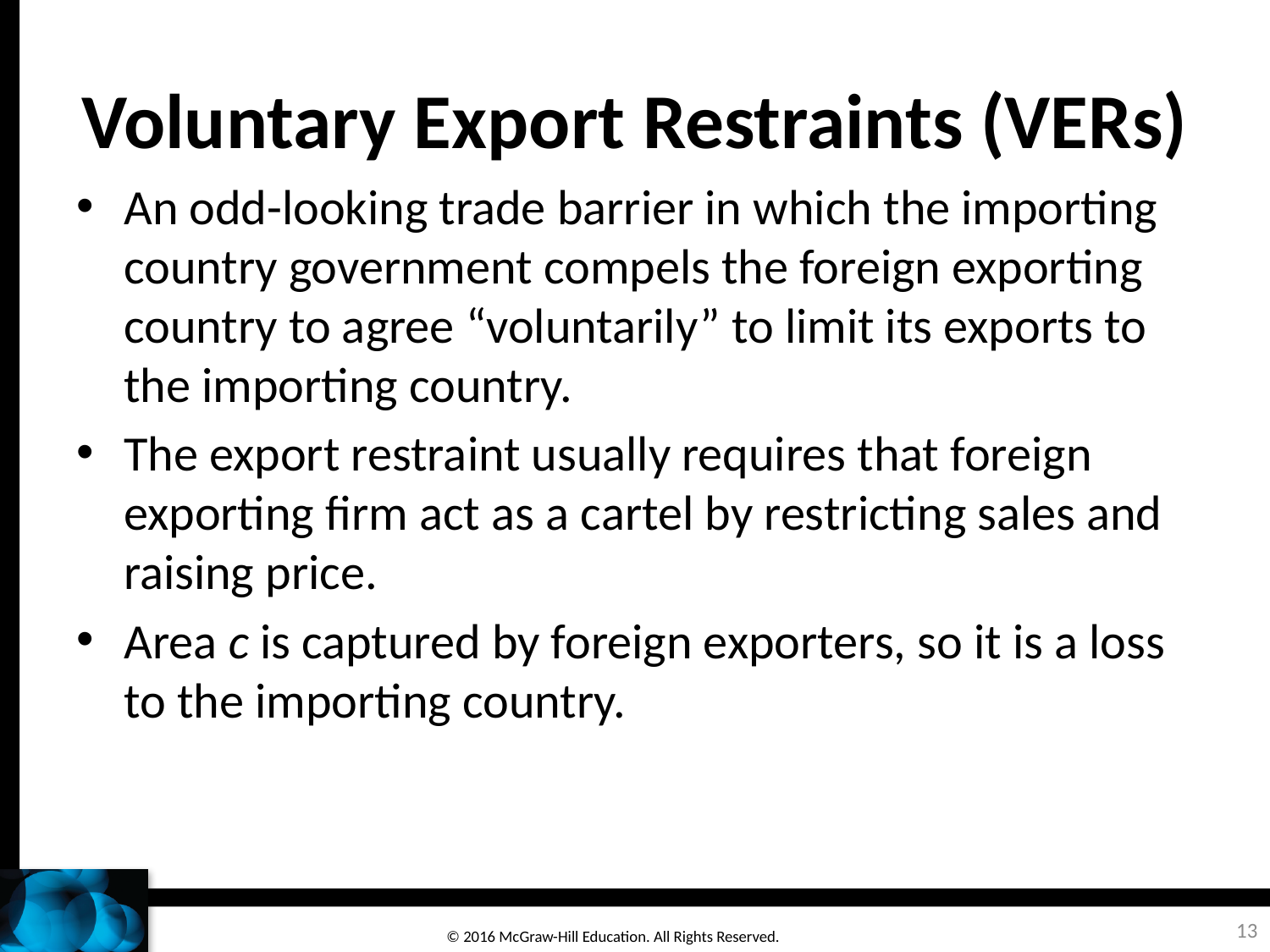

# Voluntary Export Restraints (VERs)
An odd-looking trade barrier in which the importing country government compels the foreign exporting country to agree “voluntarily” to limit its exports to the importing country.
The export restraint usually requires that foreign exporting firm act as a cartel by restricting sales and raising price.
Area c is captured by foreign exporters, so it is a loss to the importing country.

13
© 2016 McGraw-Hill Education. All Rights Reserved.